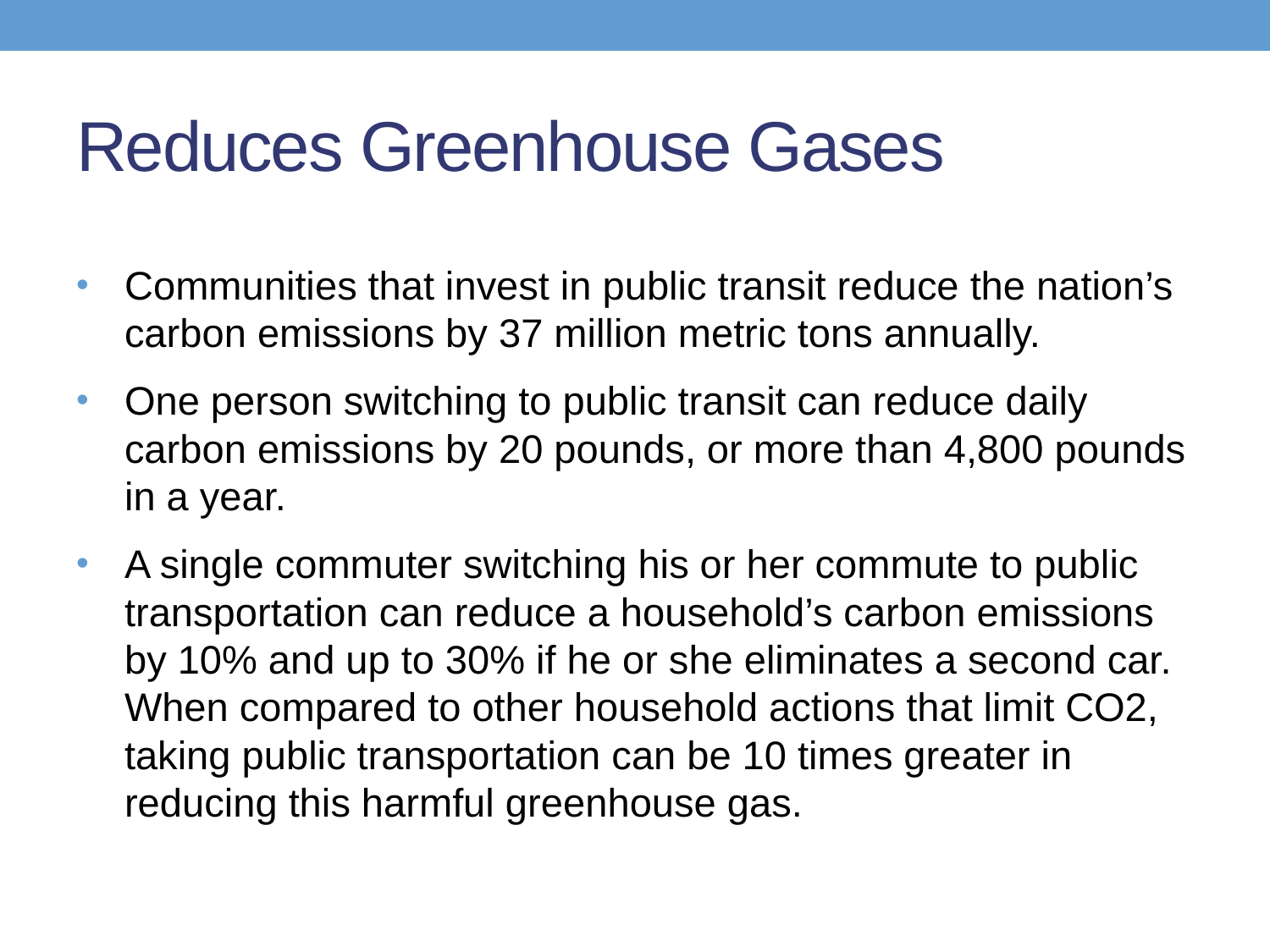

# Reduces Greenhouse Gases
13

Communities that invest in public transit reduce the nation’s carbon emissions by 37 million metric tons annually.
One person switching to public transit can reduce daily carbon emissions by 20 pounds, or more than 4,800 pounds in a year.
A single commuter switching his or her commute to public transportation can reduce a household’s carbon emissions by 10% and up to 30% if he or she eliminates a second car. When compared to other household actions that limit CO2, taking public transportation can be 10 times greater in reducing this harmful greenhouse gas.